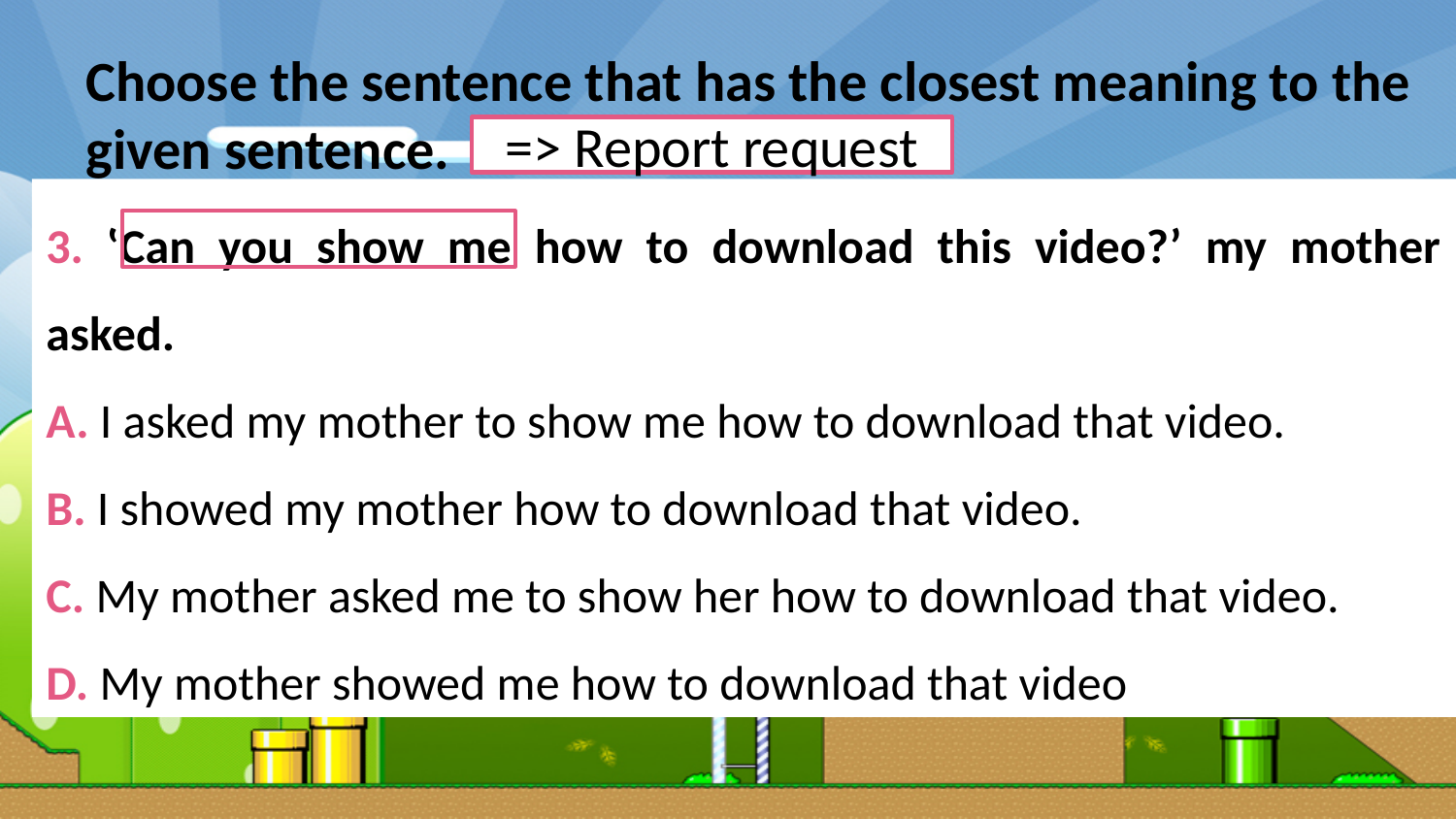

Choose the sentence that has the closest meaning to the given sentence.
=> Report request
3. ‛Can you show me how to download this video?’ my mother asked.
A. I asked my mother to show me how to download that video.
B. I showed my mother how to download that video.
C. My mother asked me to show her how to download that video.
D. My mother showed me how to download that video